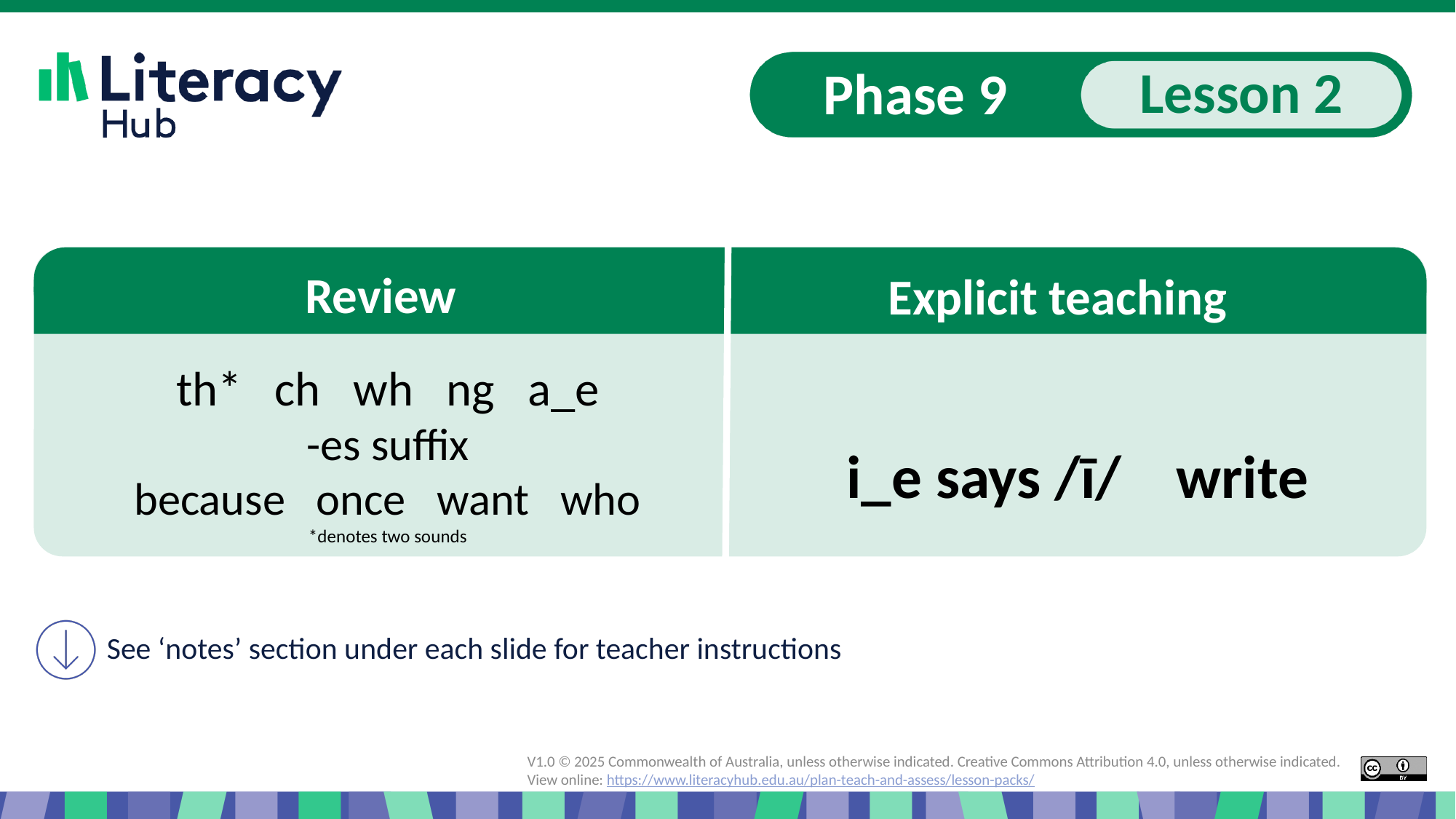

# Slide 1 Start of presentation, a_e says /ā/
th*   ch   wh   ng   a_e
-es suffix
because   once   want   who
*denotes two sounds

i_e says /ī/    write